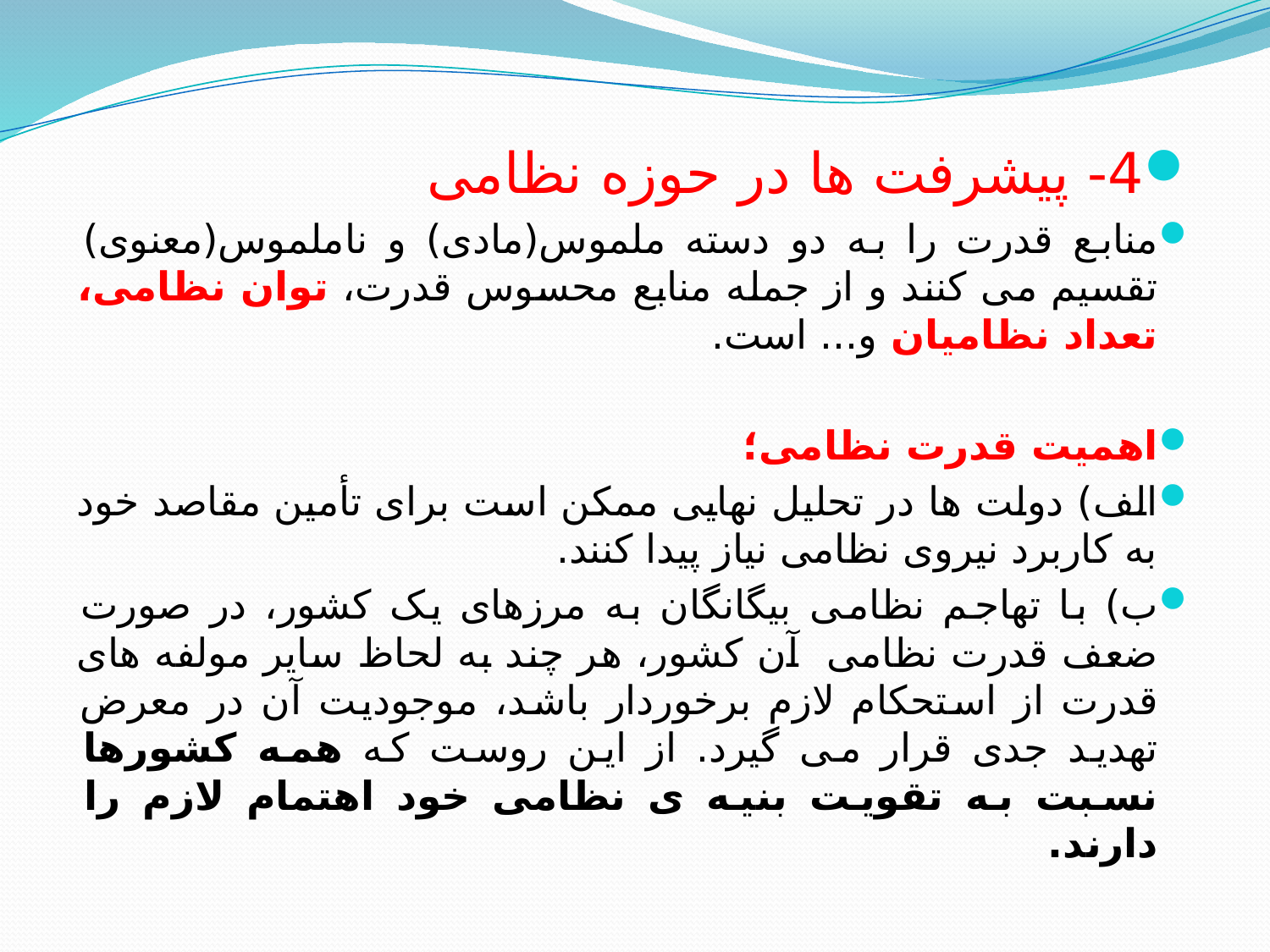

4- پیشرفت ها در حوزه نظامی
منابع قدرت را به دو دسته ملموس(مادی) و ناملموس(معنوی) تقسیم می کنند و از جمله منابع محسوس قدرت، توان نظامی، تعداد نظامیان و... است.

اهمیت قدرت نظامی؛
الف) دولت ها در تحلیل نهایی ممکن است برای تأمین مقاصد خود به کاربرد نیروی نظامی نیاز پیدا کنند.
ب) با تهاجم نظامی بیگانگان به مرزهای یک کشور، در صورت ضعف قدرت نظامی  آن کشور، هر چند به لحاظ سایر مولفه های قدرت از استحکام لازم برخوردار باشد، موجودیت آن در معرض تهدید جدی قرار می گیرد. از این روست که همه کشورها نسبت به تقویت بنیه ی نظامی خود اهتمام لازم را دارند.